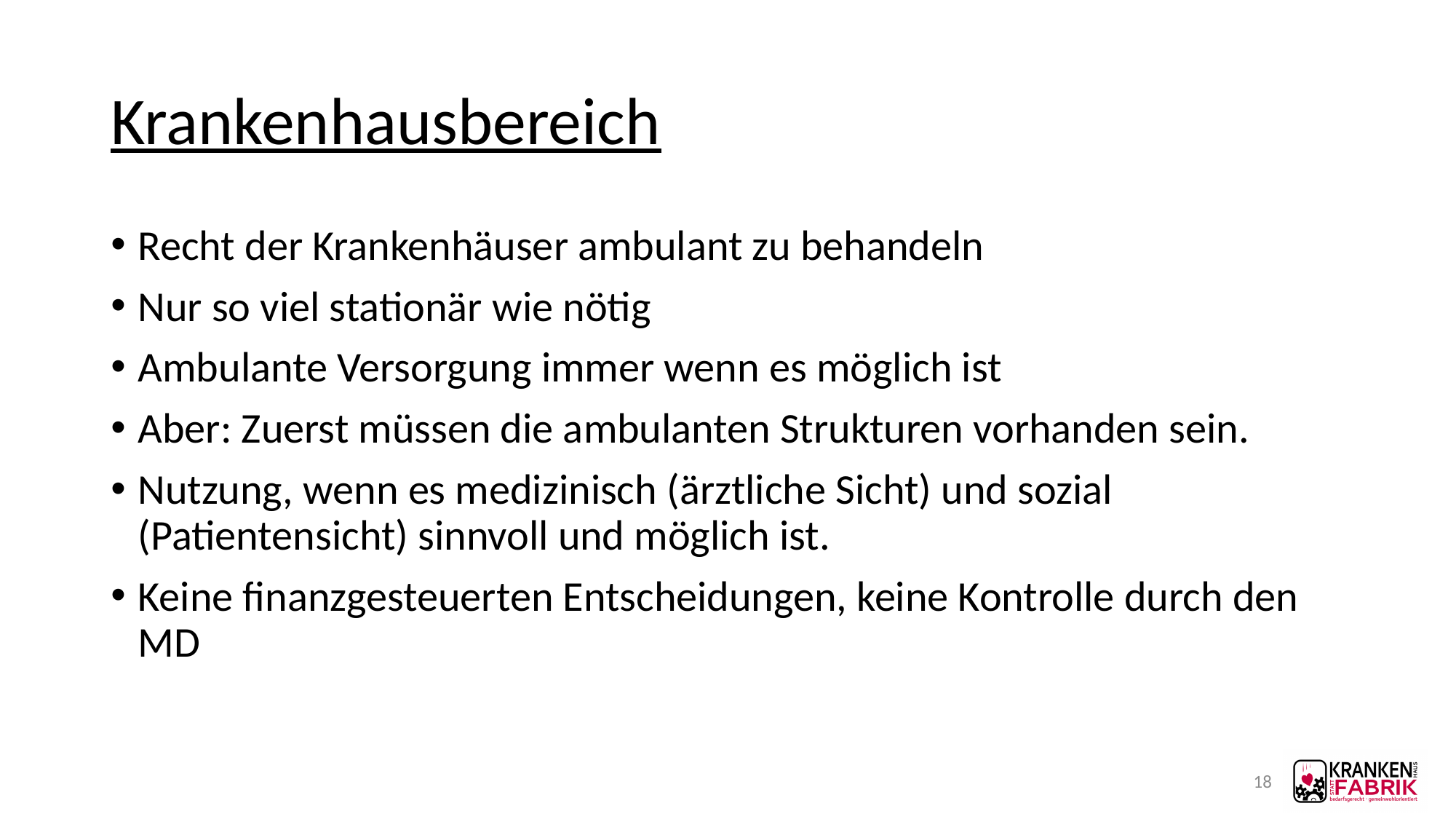

# Krankenhausbereich
Recht der Krankenhäuser ambulant zu behandeln
Nur so viel stationär wie nötig
Ambulante Versorgung immer wenn es möglich ist
Aber: Zuerst müssen die ambulanten Strukturen vorhanden sein.
Nutzung, wenn es medizinisch (ärztliche Sicht) und sozial (Patientensicht) sinnvoll und möglich ist.
Keine finanzgesteuerten Entscheidungen, keine Kontrolle durch den MD

18